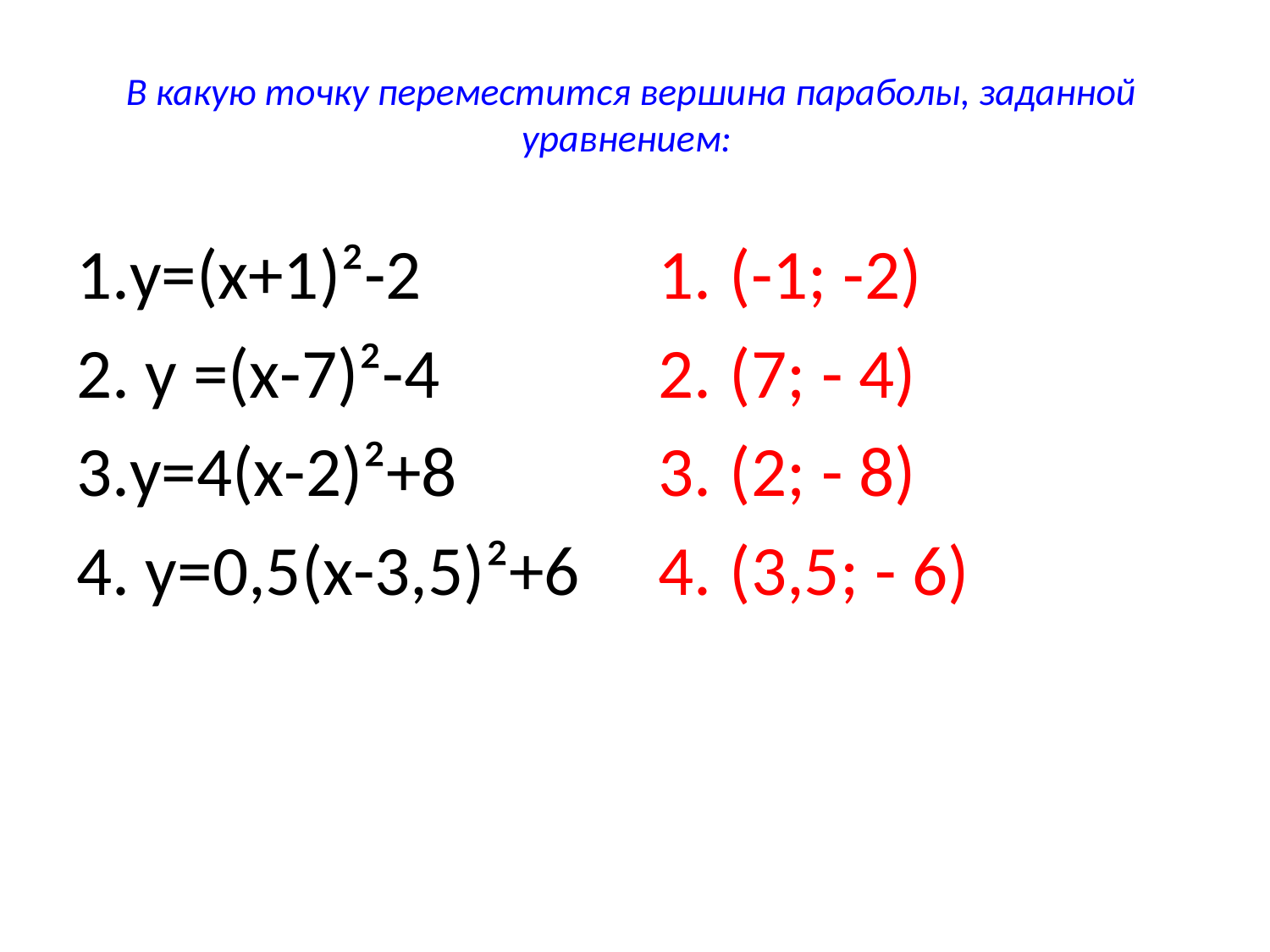

# В какую точку переместится вершина параболы, заданной уравнением:
1.у=(х+1)²-2
2. у =(х-7)²-4
3.у=4(х-2)²+8
4. у=0,5(х-3,5)²+6

(-1; -2)
(7; - 4)
(2; - 8)
(3,5; - 6)